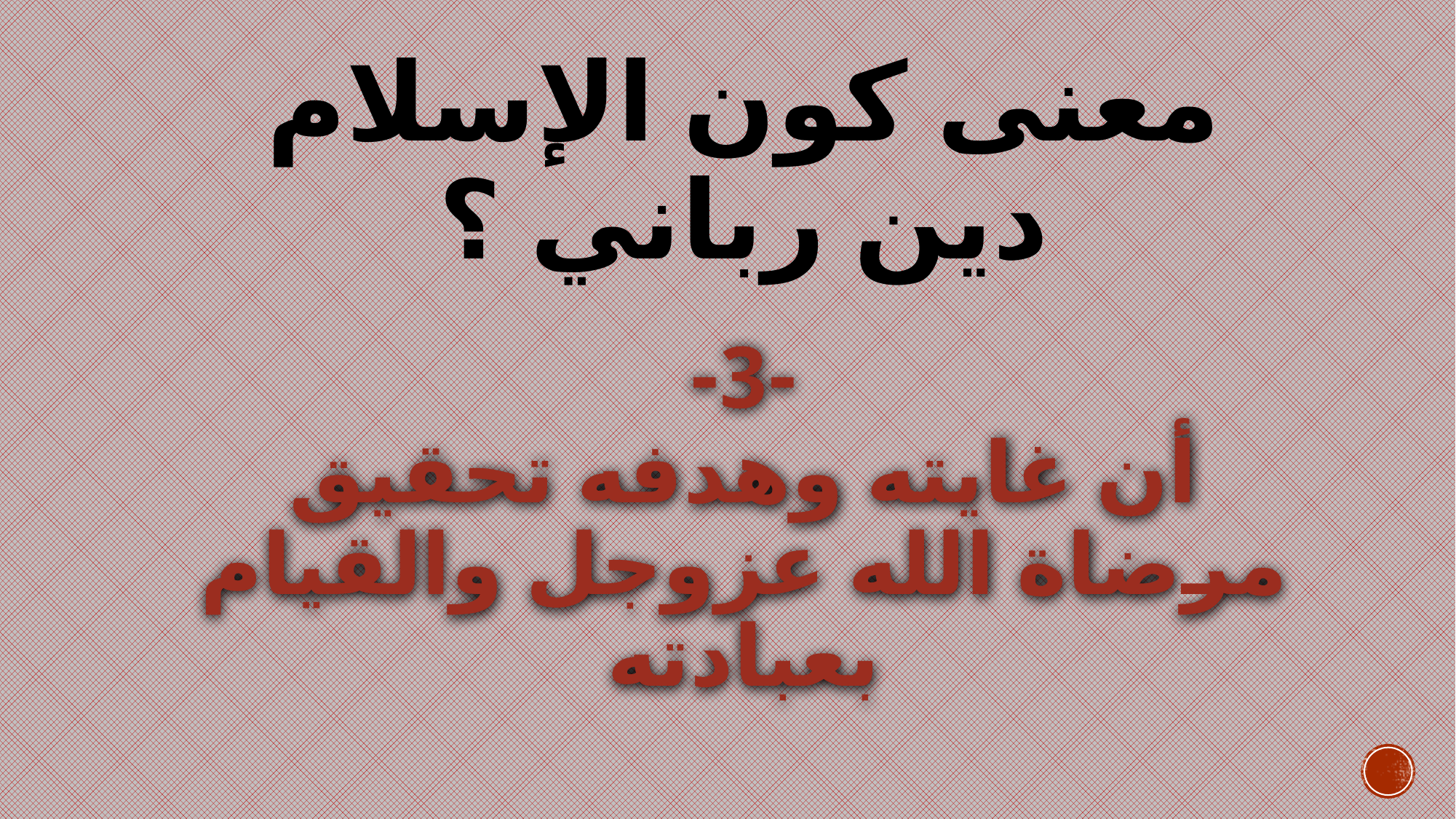

# معنى كون الإسلام دين رباني ؟

-3-
أن غايته وهدفه تحقيق مرضاة الله عزوجل والقيام بعبادته